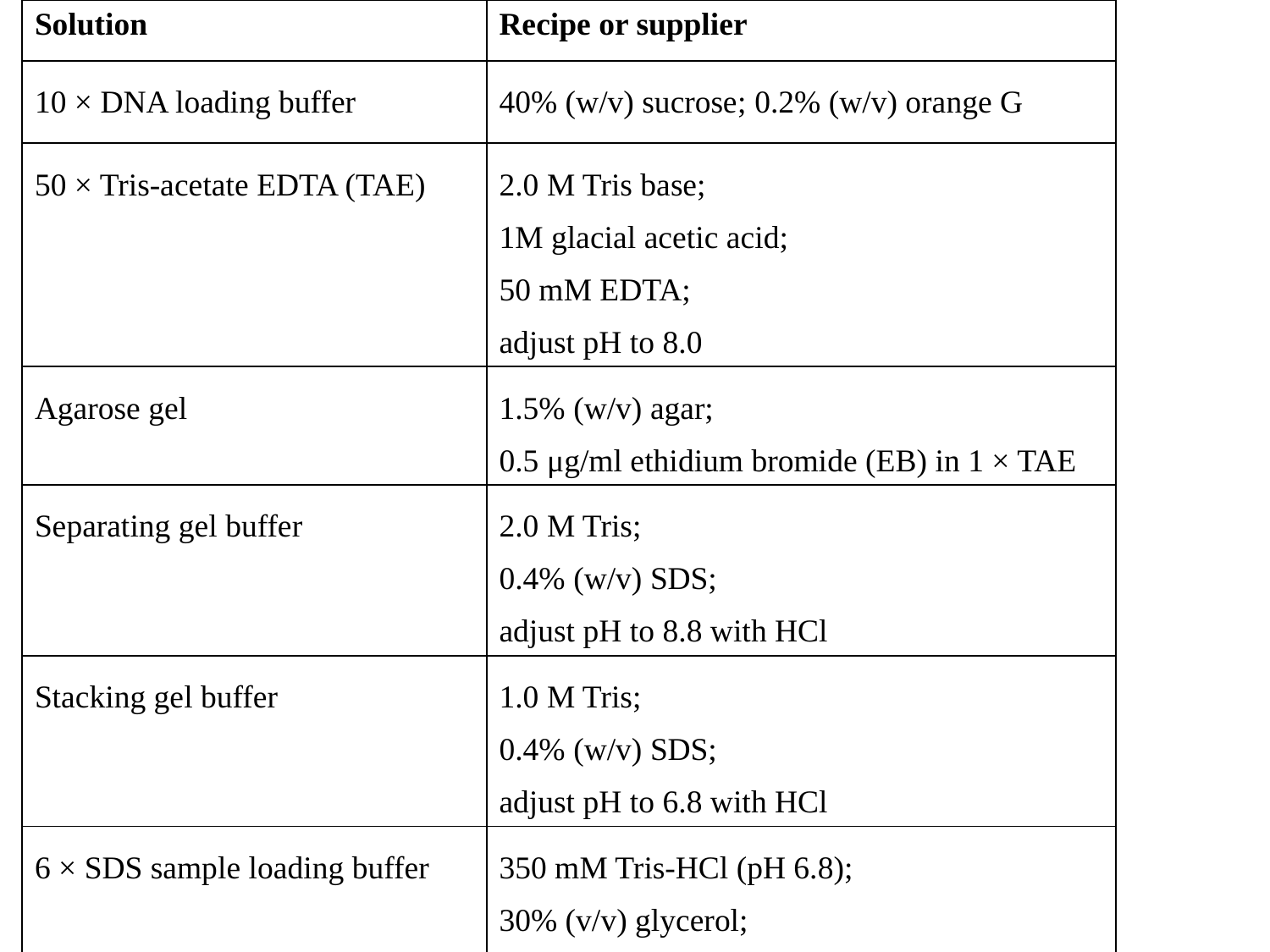

| Solution | Recipe or supplier |
| --- | --- |
| 10 × DNA loading buffer | 40% (w/v) sucrose; 0.2% (w/v) orange G |
| 50 × Tris-acetate EDTA (TAE) | 2.0 M Tris base; 1M glacial acetic acid; 50 mM EDTA; adjust pH to 8.0 |
| Agarose gel | 1.5% (w/v) agar; 0.5 μg/ml ethidium bromide (EB) in 1 × TAE |
| Separating gel buffer | 2.0 M Tris; 0.4% (w/v) SDS; adjust pH to 8.8 with HCl |
| Stacking gel buffer | 1.0 M Tris; 0.4% (w/v) SDS; adjust pH to 6.8 with HCl |
| 6 × SDS sample loading buffer | 350 mM Tris-HCl (pH 6.8); 30% (v/v) glycerol; 10% (w/v) SDS; 6% (v/v) β- mercaptomethanol; 0.05% (w/v) bromophenol blue |
| 1 × Running buffer | 20 mM Tris 144 mM glycine 0.1% (w/v) SDS |
| 1 × Transfer buffer | 20 mM Tris; 144 mM glycine; 20% (v/v) methanol |